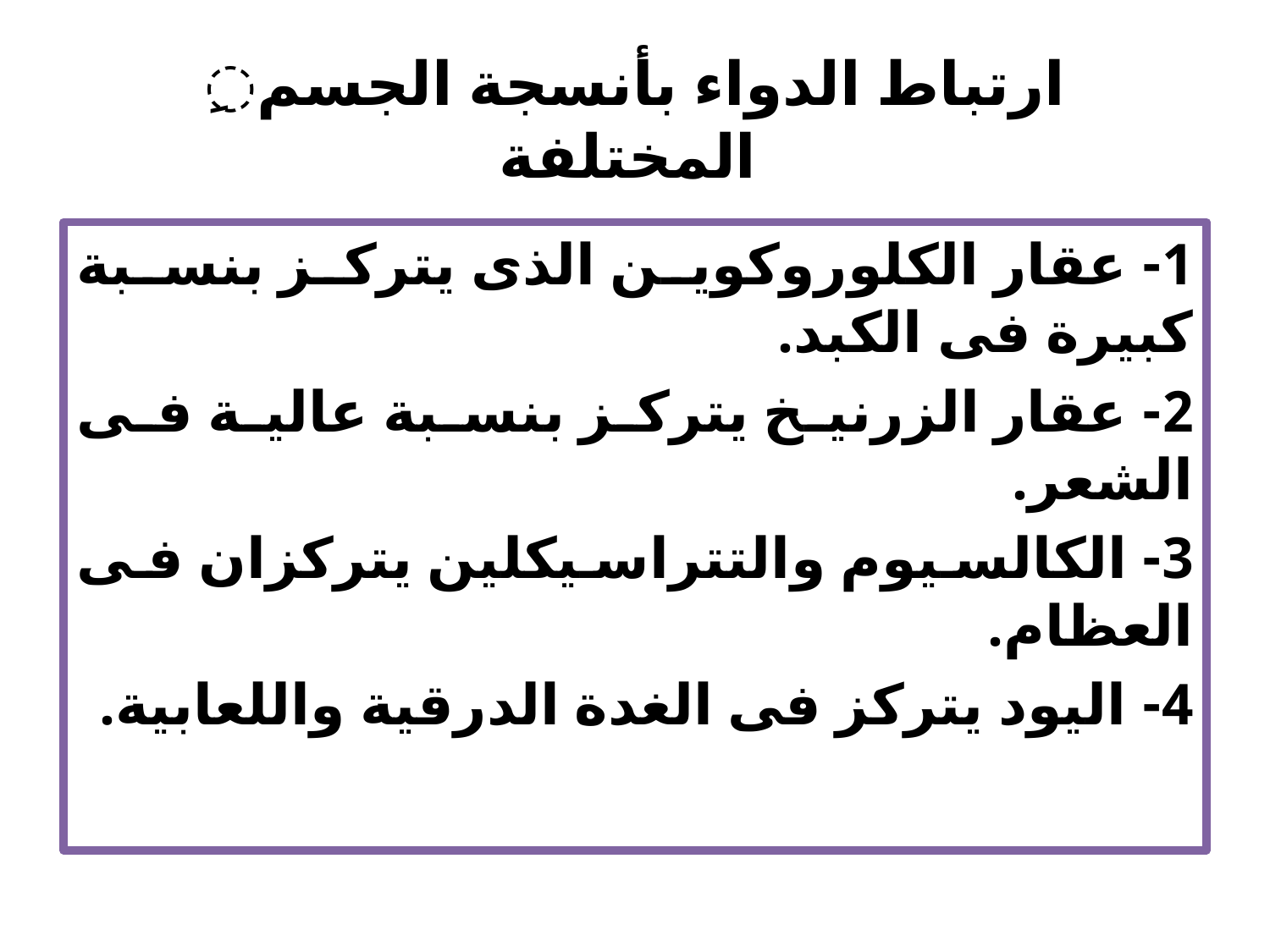

# ِارتباط الدواء بأنسجة الجسم المختلفة
1- عقار الكلوروكوين الذى يتركز بنسبة كبيرة فى الكبد.
2- عقار الزرنيخ يتركز بنسبة عالية فى الشعر.
3- الكالسيوم والتتراسيكلين يتركزان فى العظام.
4- اليود يتركز فى الغدة الدرقية واللعابية.